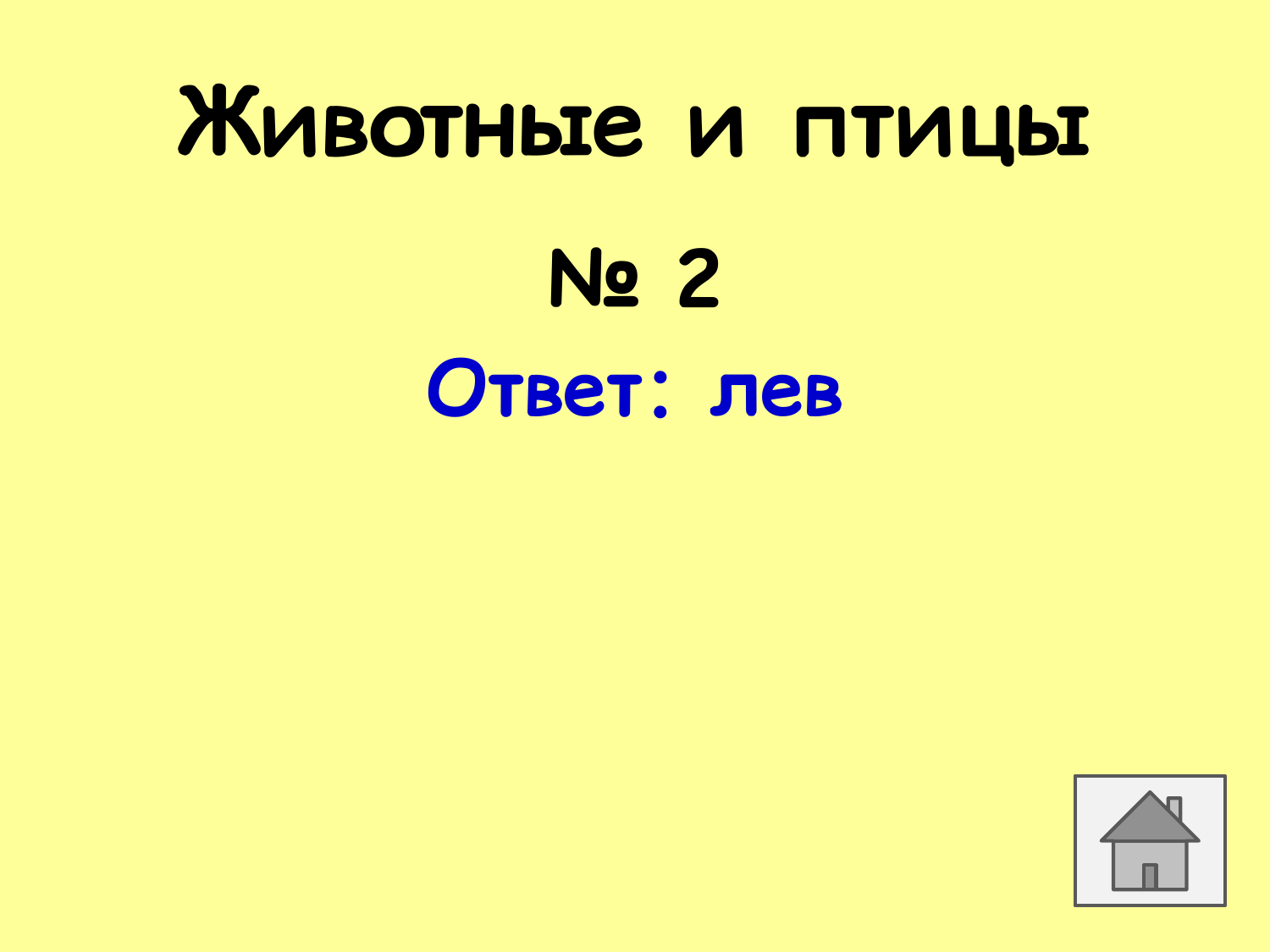

# Животные и птицы
№ 2
Ответ: лев